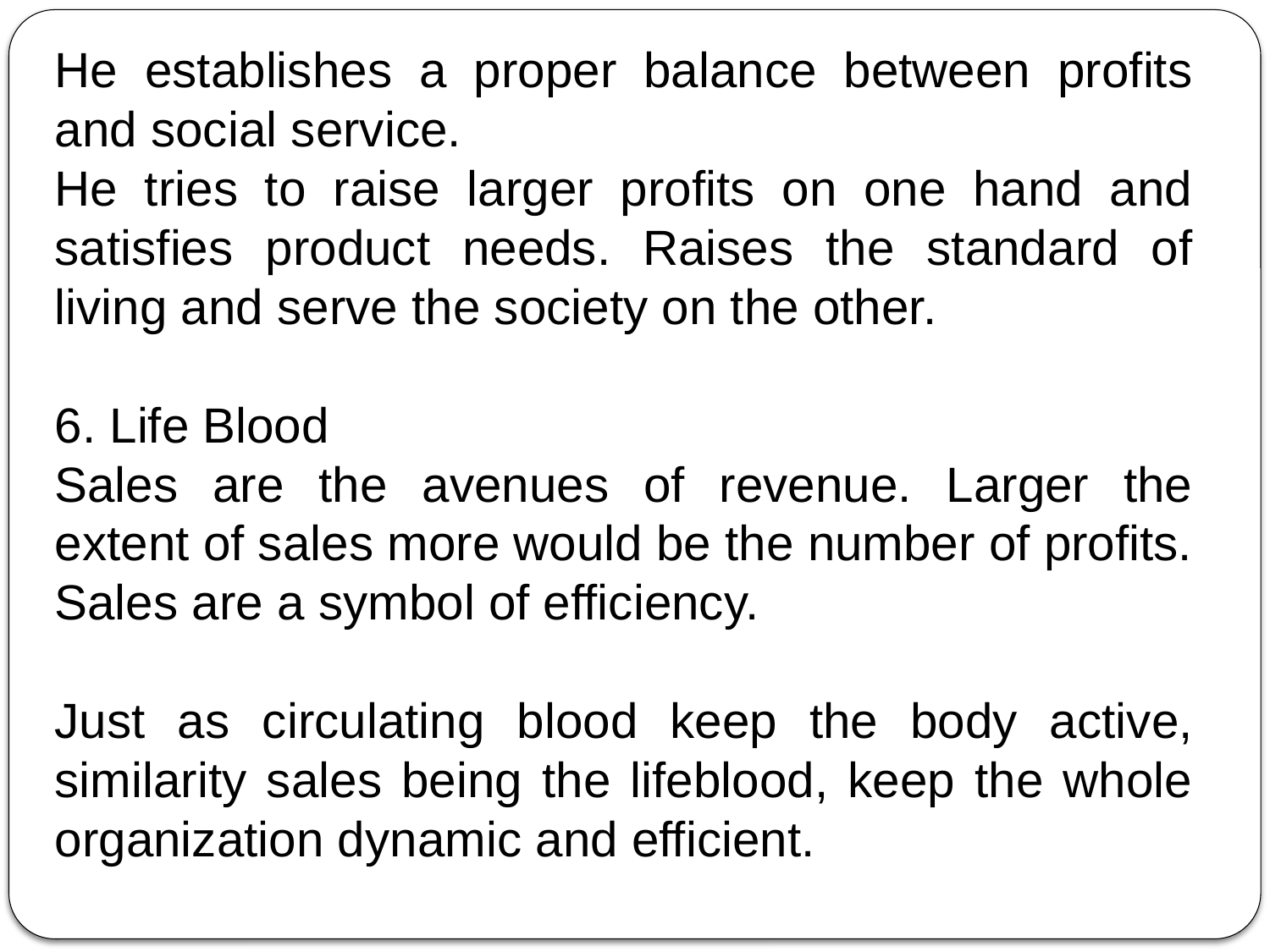

He establishes a proper balance between profits and social service.
He tries to raise larger profits on one hand and satisfies product needs. Raises the standard of living and serve the society on the other.

6. Life Blood
Sales are the avenues of revenue. Larger the extent of sales more would be the number of profits. Sales are a symbol of efficiency.

Just as circulating blood keep the body active, similarity sales being the lifeblood, keep the whole organization dynamic and efficient.